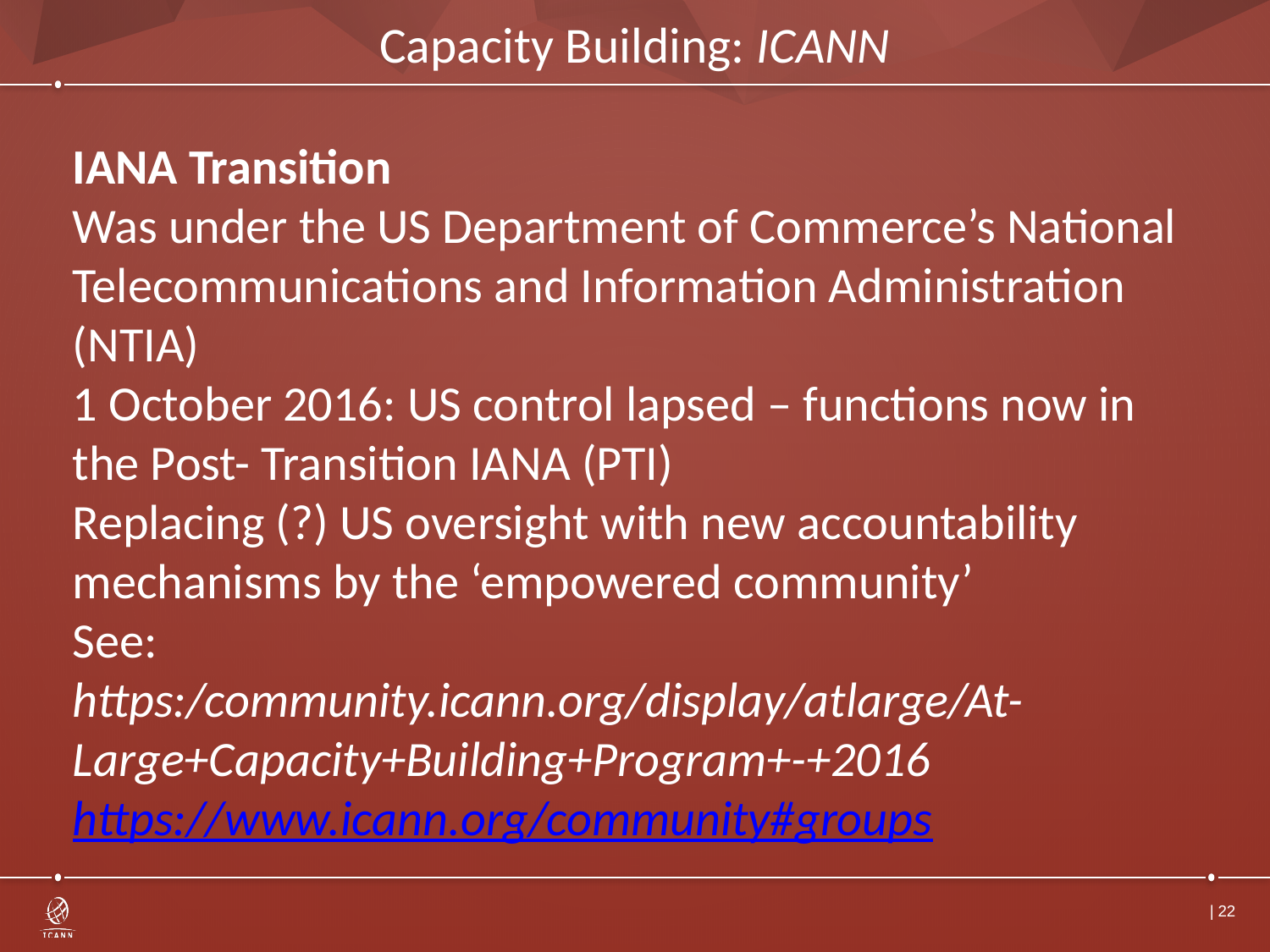

# Capacity Building: ICANN
IANA Transition
Was under the US Department of Commerce’s National Telecommunications and Information Administration (NTIA)
1 October 2016: US control lapsed – functions now in the Post- Transition IANA (PTI)
Replacing (?) US oversight with new accountability mechanisms by the ‘empowered community’
See:
https:/community.icann.org/display/atlarge/At-Large+Capacity+Building+Program+-+2016
https://www.icann.org/community#groups